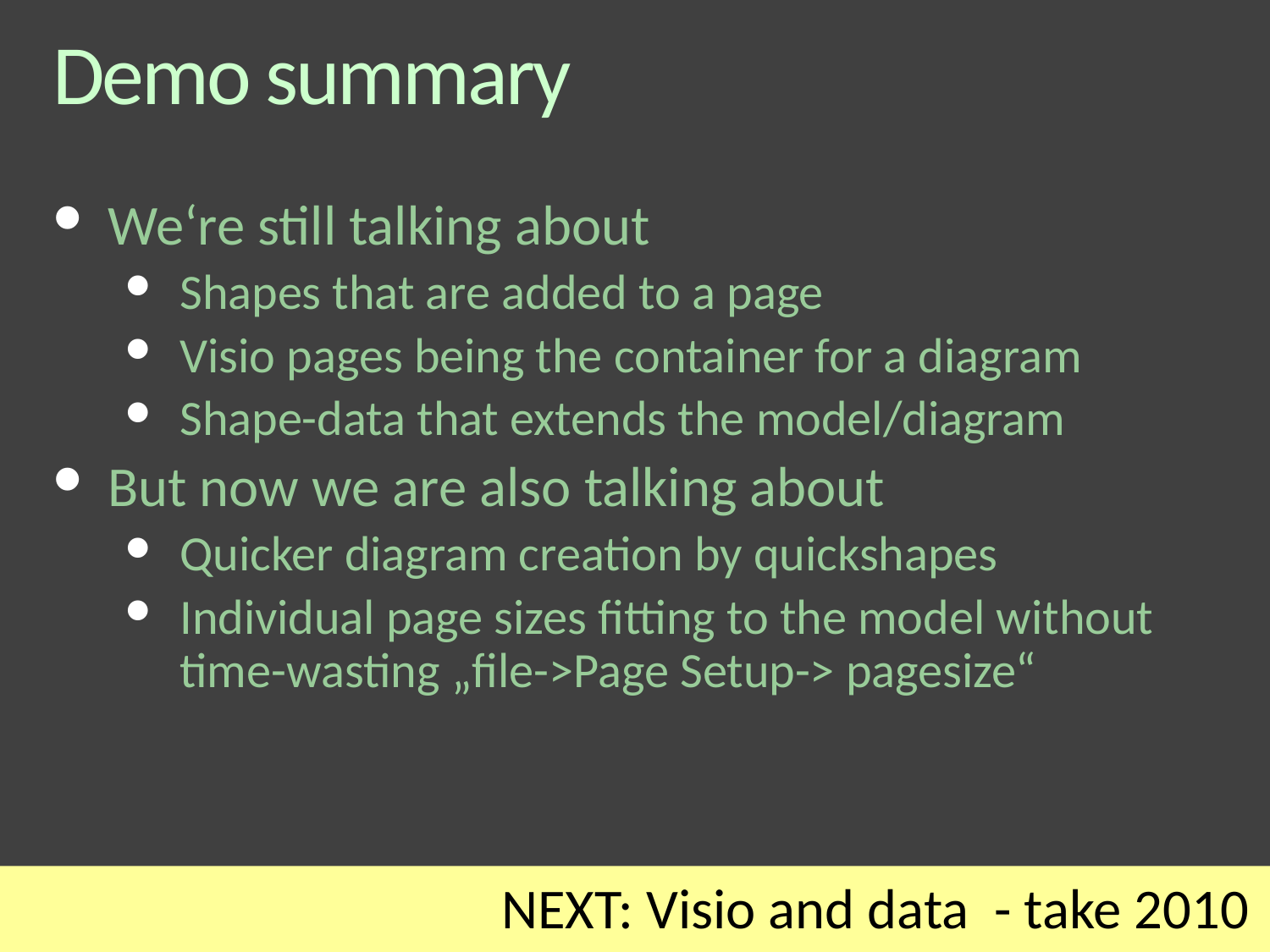

# Demo summary
We‘re still talking about
Shapes that are added to a page
Visio pages being the container for a diagram
Shape-data that extends the model/diagram
But now we are also talking about
Quicker diagram creation by quickshapes
Individual page sizes fitting to the model without time-wasting „file->Page Setup-> pagesize“

NEXT: Visio and data  - take 2010